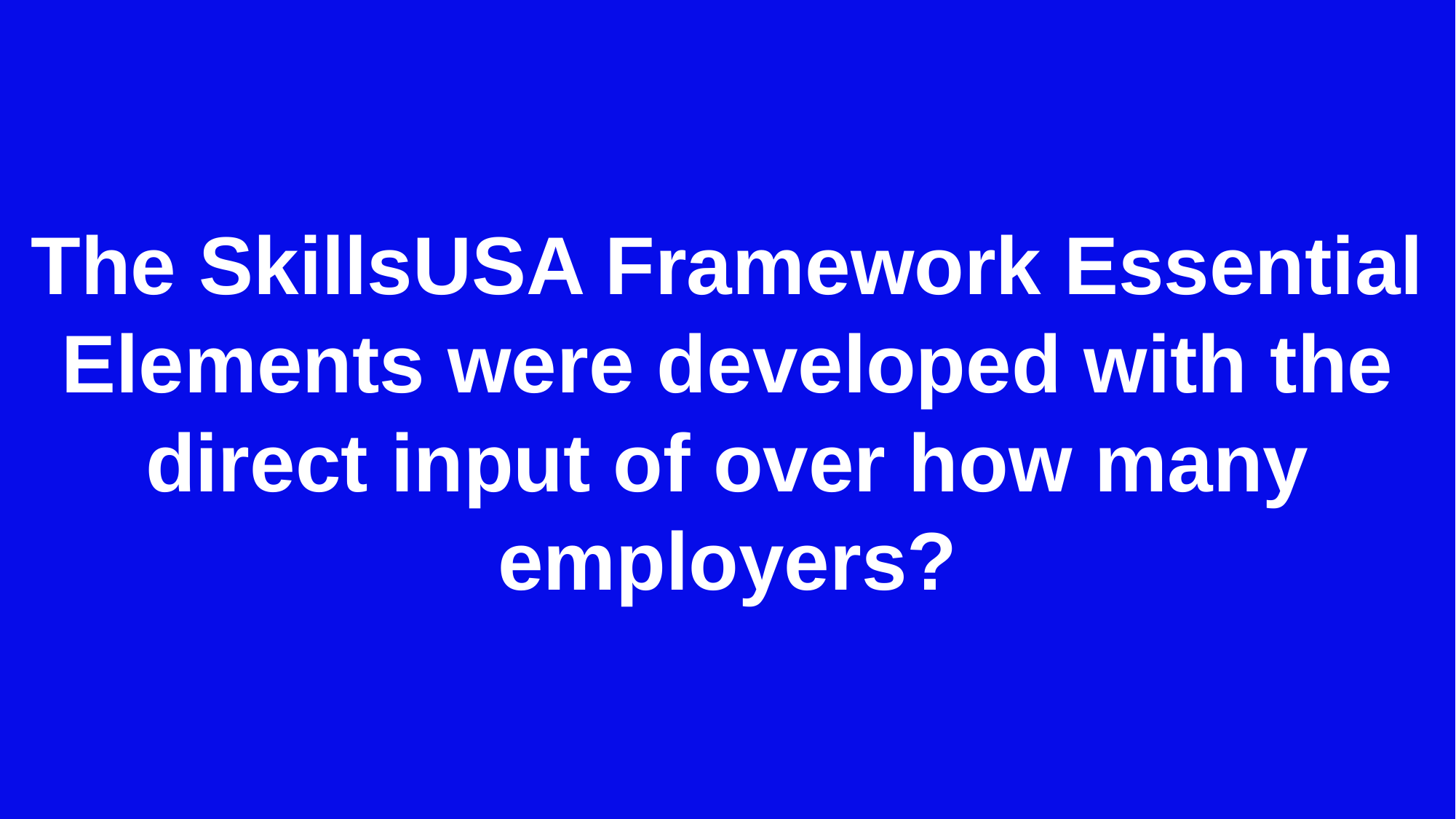

The SkillsUSA Framework Essential Elements were developed with the direct input of over how many employers?